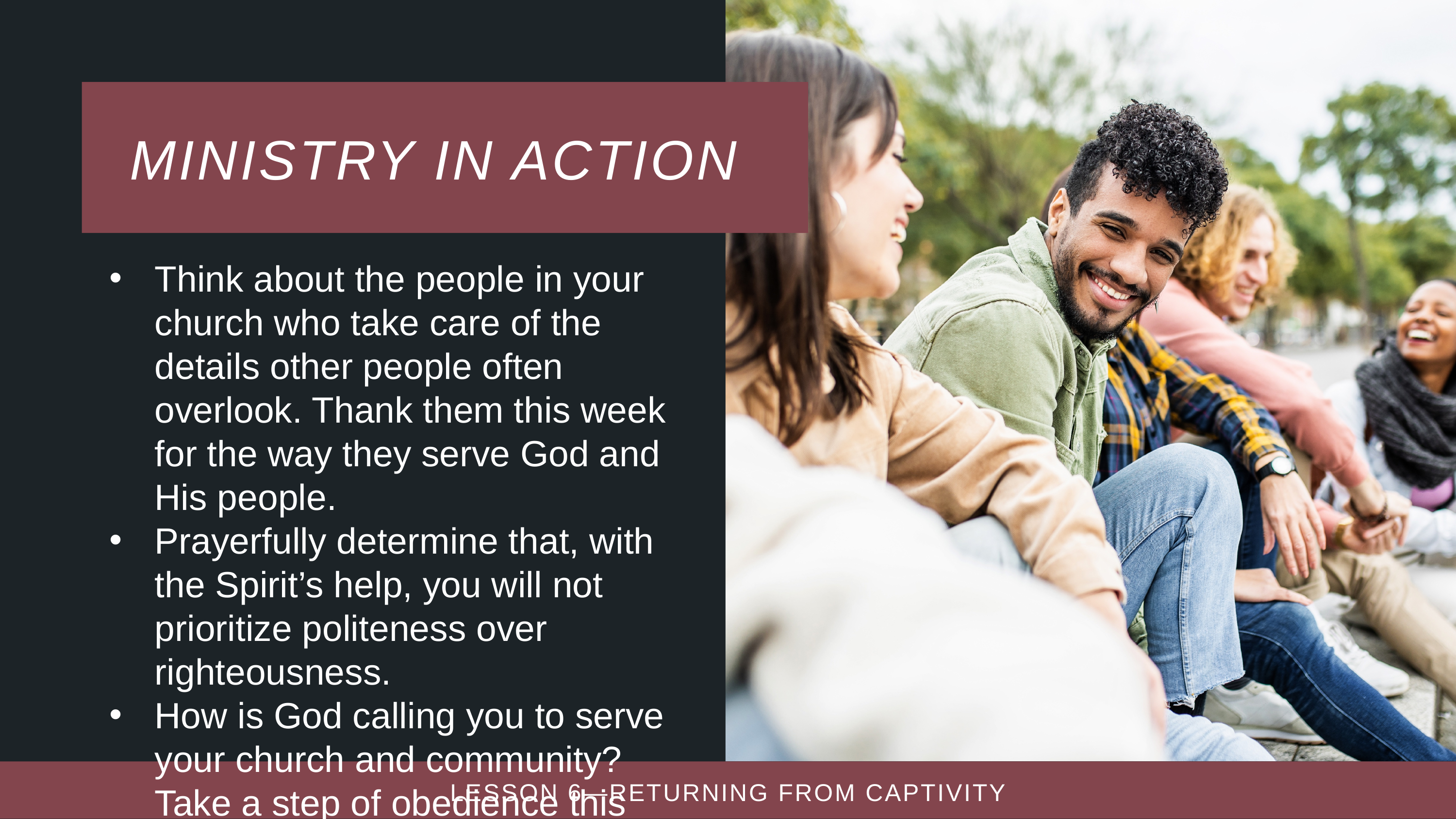

Think about the people in your church who take care of the details other people often overlook. Thank them this week for the way they serve God and His people.
Prayerfully determine that, with the Spirit’s help, you will not prioritize politeness over righteousness.
How is God calling you to serve your church and community? Take a step of obedience this week.